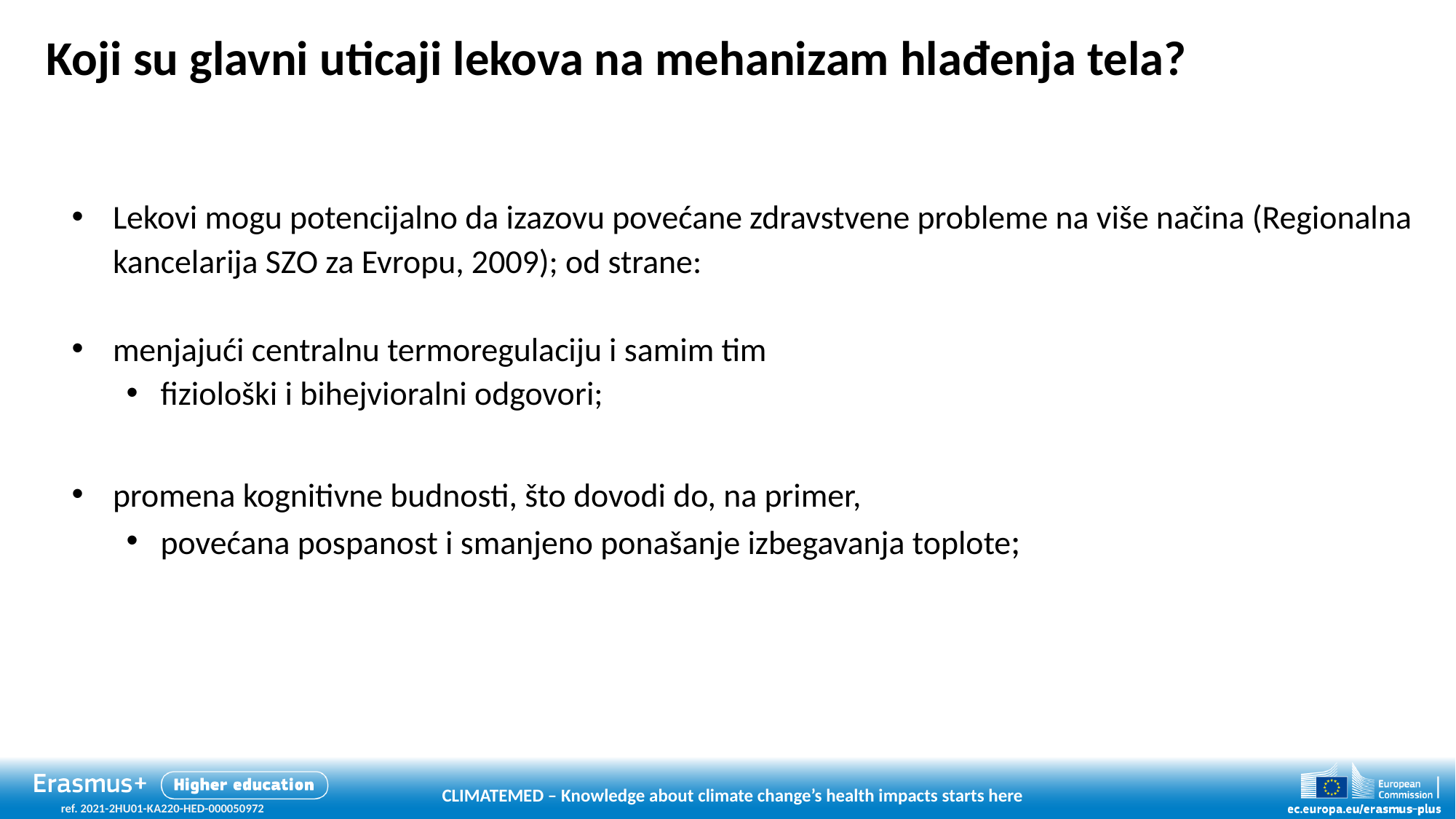

# Koji su glavni uticaji lekova na mehanizam hlađenja tela?
Lekovi mogu potencijalno da izazovu povećane zdravstvene probleme na više načina (Regionalna kancelarija SZO za Evropu, 2009); od strane:

menjajući centralnu termoregulaciju i samim tim
fiziološki i bihejvioralni odgovori;

promena kognitivne budnosti, što dovodi do, na primer,
povećana pospanost i smanjeno ponašanje izbegavanja toplote;